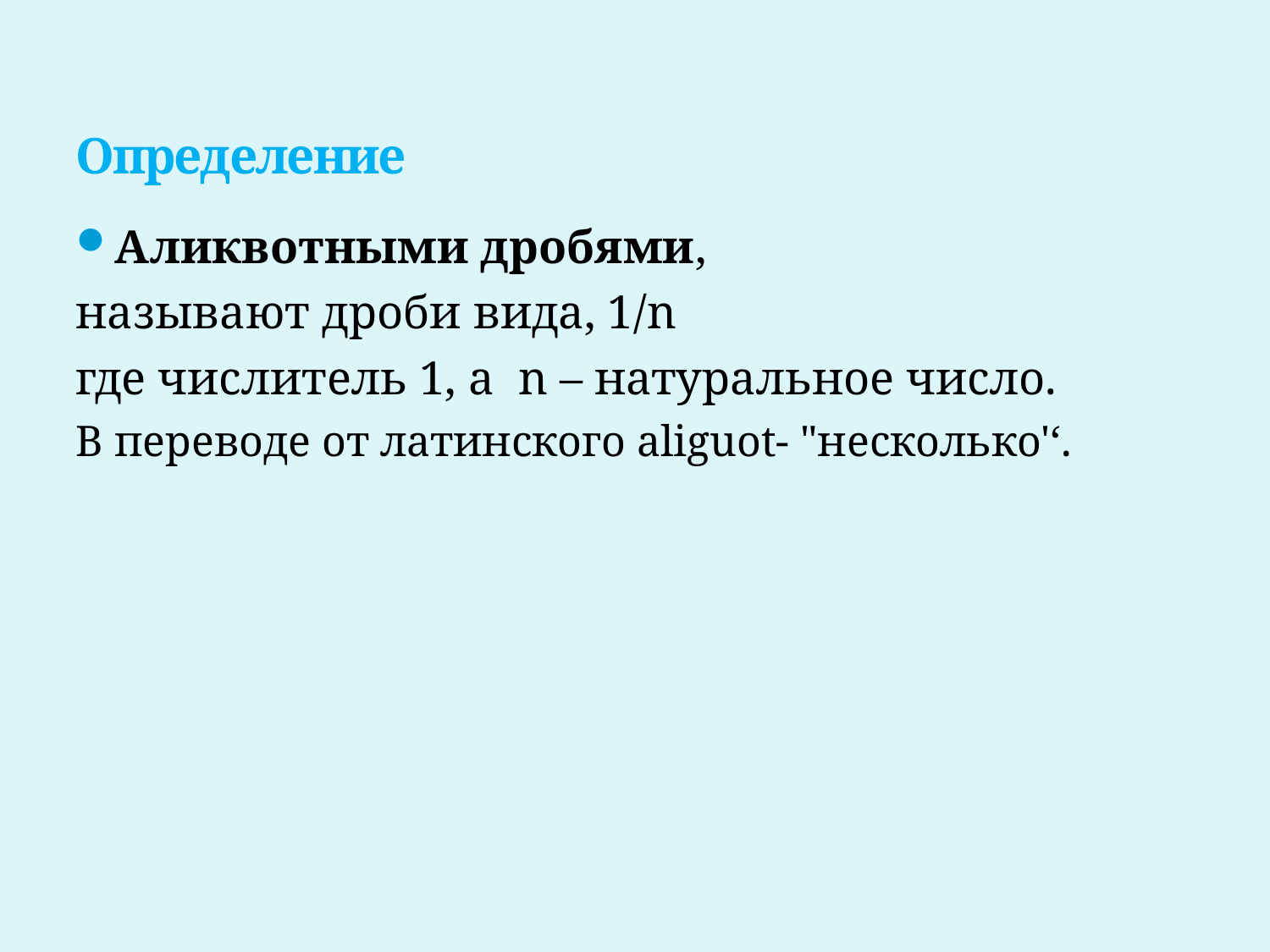

# Определение
Аликвотными дробями,
называют дроби вида, 1/n
где числитель 1, а  n – натуральное число.
В переводе от латинского aliguot- "несколько'‘.